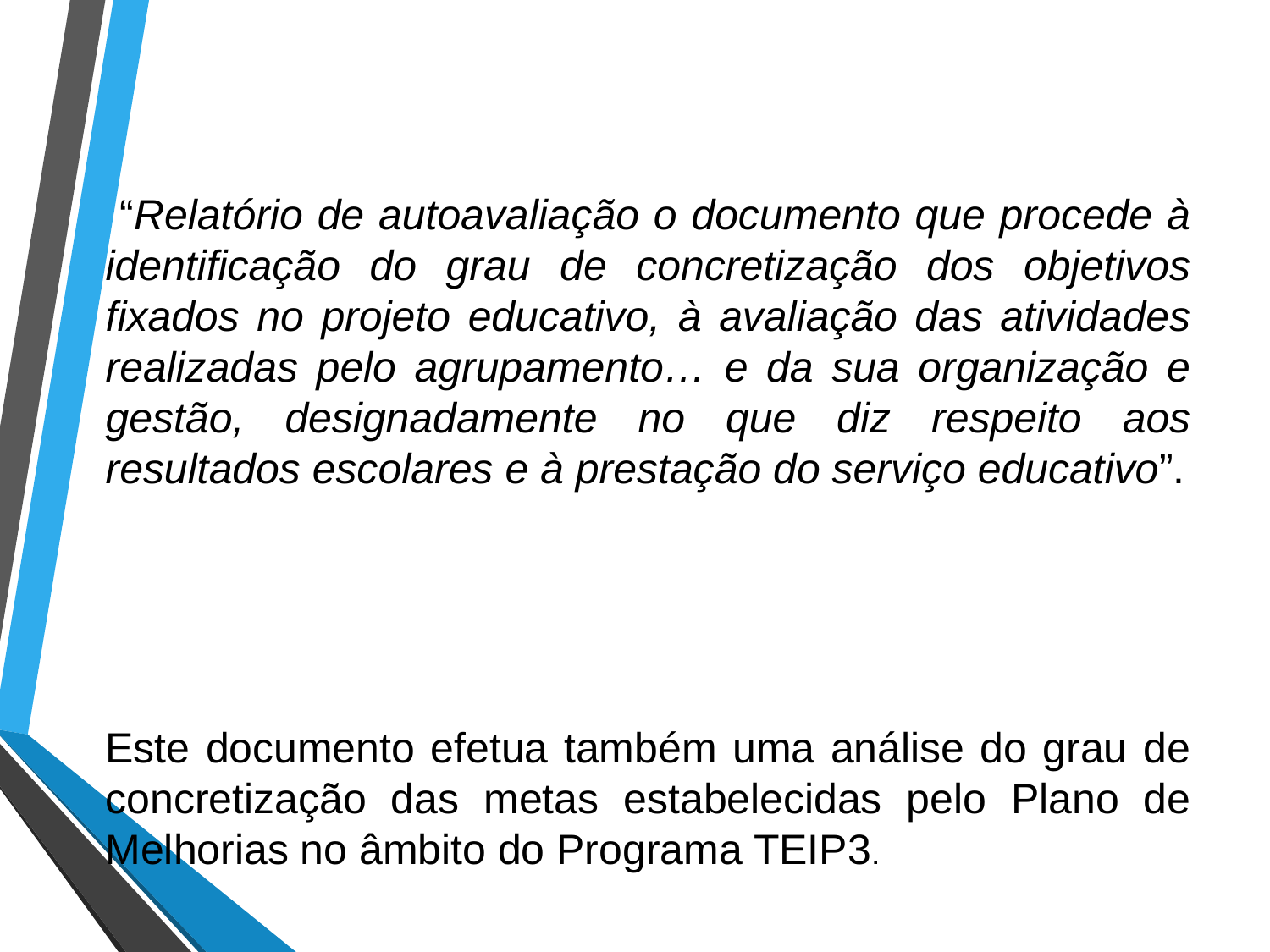

“Relatório de autoavaliação o documento que procede à identificação do grau de concretização dos objetivos fixados no projeto educativo, à avaliação das atividades realizadas pelo agrupamento… e da sua organização e gestão, designadamente no que diz respeito aos resultados escolares e à prestação do serviço educativo”.

Este documento efetua também uma análise do grau de concretização das metas estabelecidas pelo Plano de Melhorias no âmbito do Programa TEIP3.